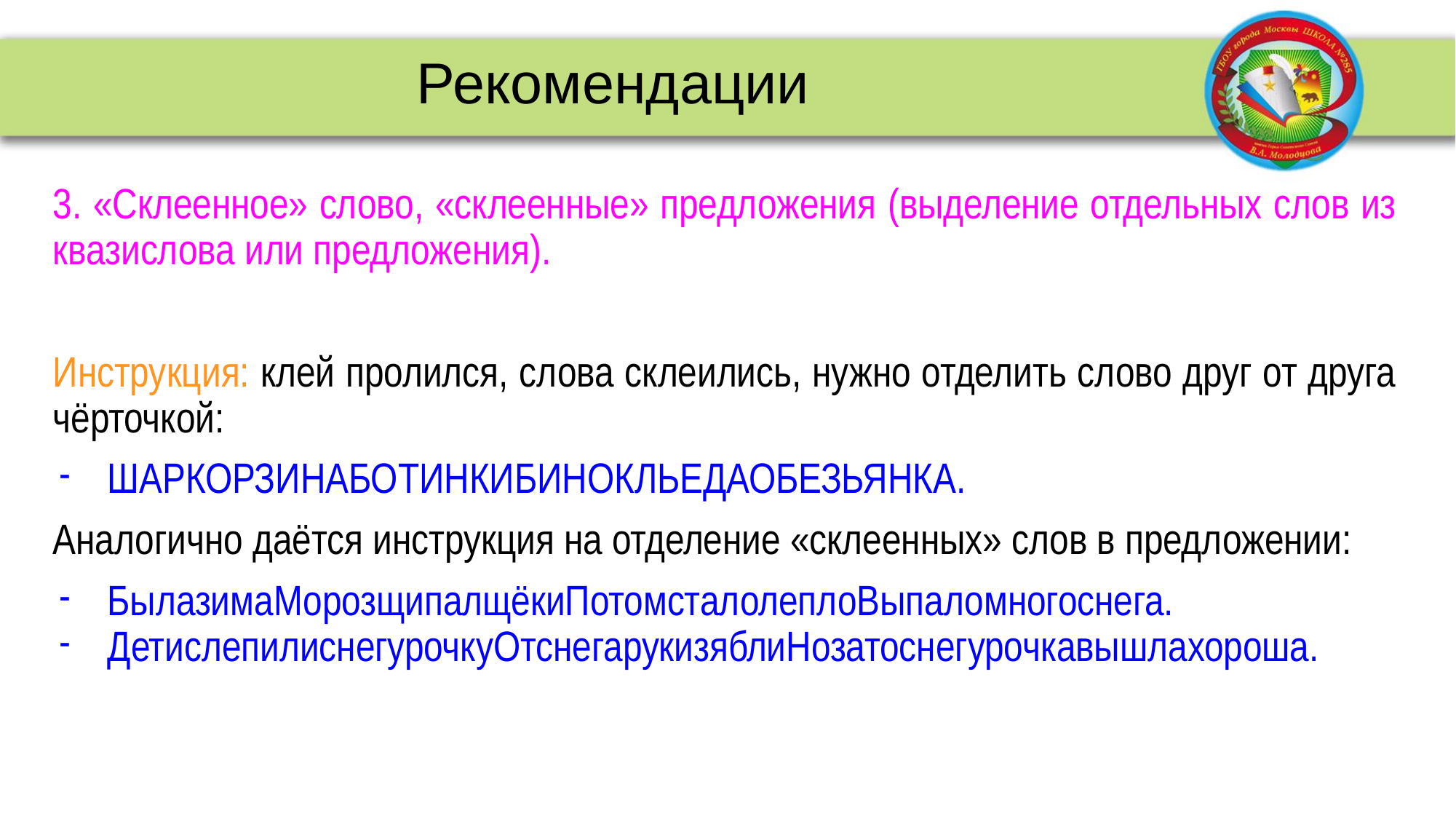

Рекомендации
# 3. «Склеенное» слово, «склеенные» предложения (выделение отдельных слов из квазислова или предложения).

Инструкция: клей пролился, слова склеились, нужно отделить слово друг от друга чёрточкой:
ШАРКОРЗИНАБОТИНКИБИНОКЛЬЕДАОБЕЗЬЯНКА.
Аналогично даётся инструкция на отделение «склеенных» слов в предложении:
БылазимаМорозщипалщёкиПотомсталолеплоВыпаломногоснега.
ДетислепилиснегурочкуОтснегарукизяблиНозатоснегурочкавышлахороша.